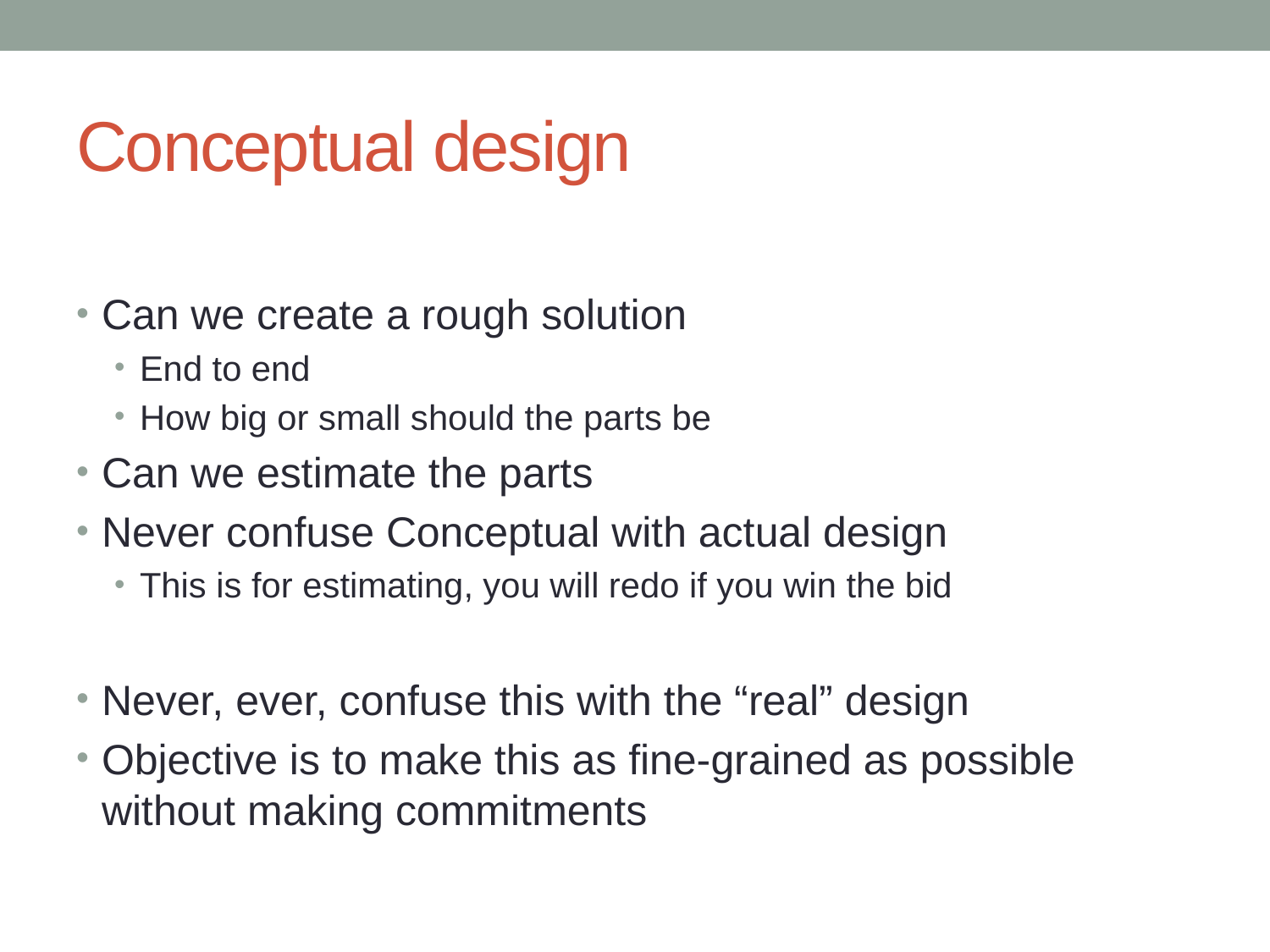

# Conceptual design

Can we create a rough solution
End to end
How big or small should the parts be
Can we estimate the parts
Never confuse Conceptual with actual design
This is for estimating, you will redo if you win the bid

Never, ever, confuse this with the “real” design
Objective is to make this as fine-grained as possible without making commitments